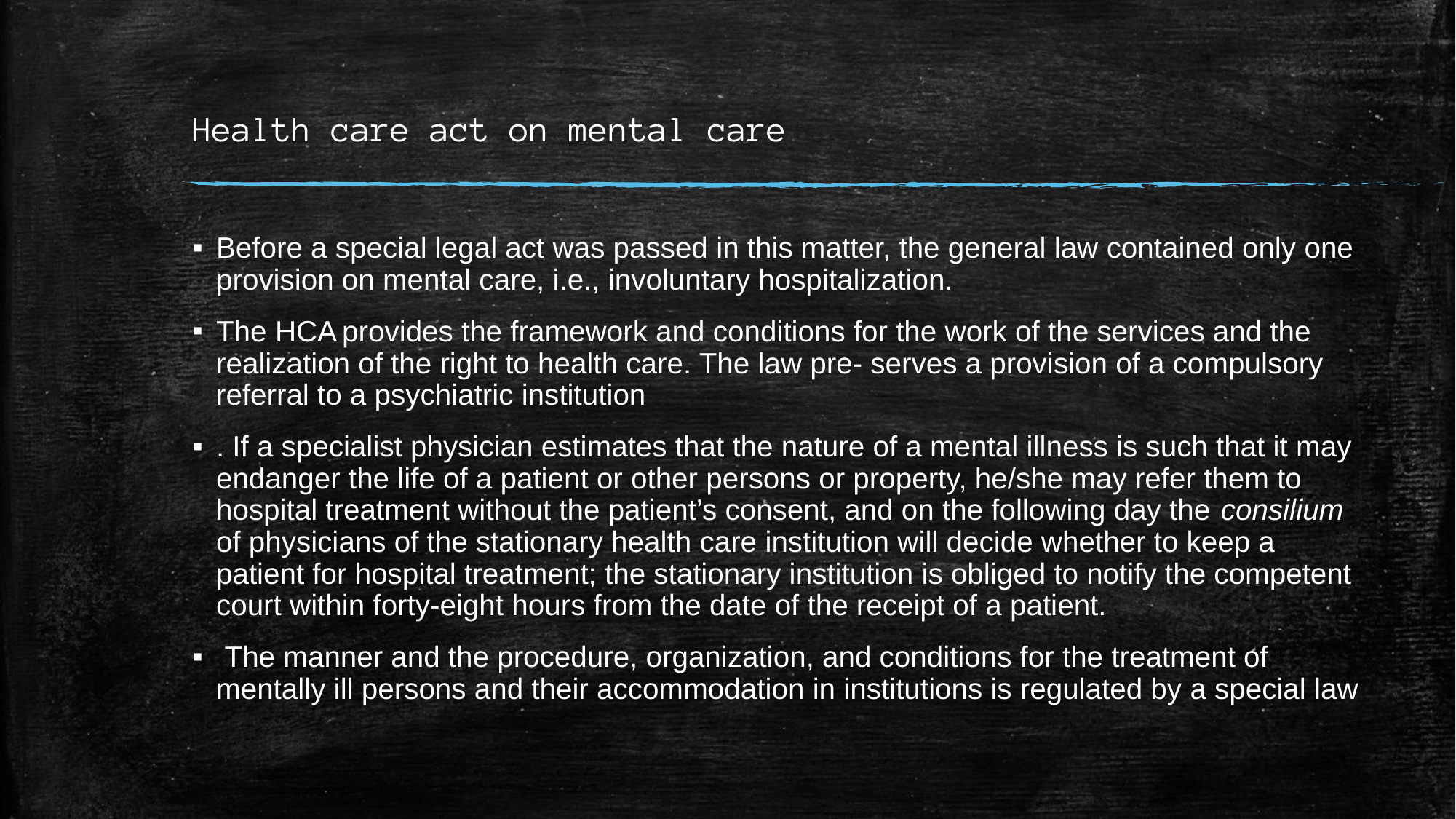

# Health care act on mental care
Before a special legal act was passed in this matter, the general law contained only one provision on mental care, i.e., involuntary hospitalization.
The HCA provides the framework and conditions for the work of the services and the realization of the right to health care. The law pre- serves a provision of a compulsory referral to a psychiatric institution
. If a specialist physician estimates that the nature of a mental illness is such that it may endanger the life of a patient or other persons or property, he/she may refer them to hospital treatment without the patient’s consent, and on the following day the consilium of physicians of the stationary health care institution will decide whether to keep a patient for hospital treatment; the stationary institution is obliged to notify the competent court within forty-eight hours from the date of the receipt of a patient.
 The manner and the procedure, organization, and conditions for the treatment of mentally ill persons and their accommodation in institutions is regulated by a special law